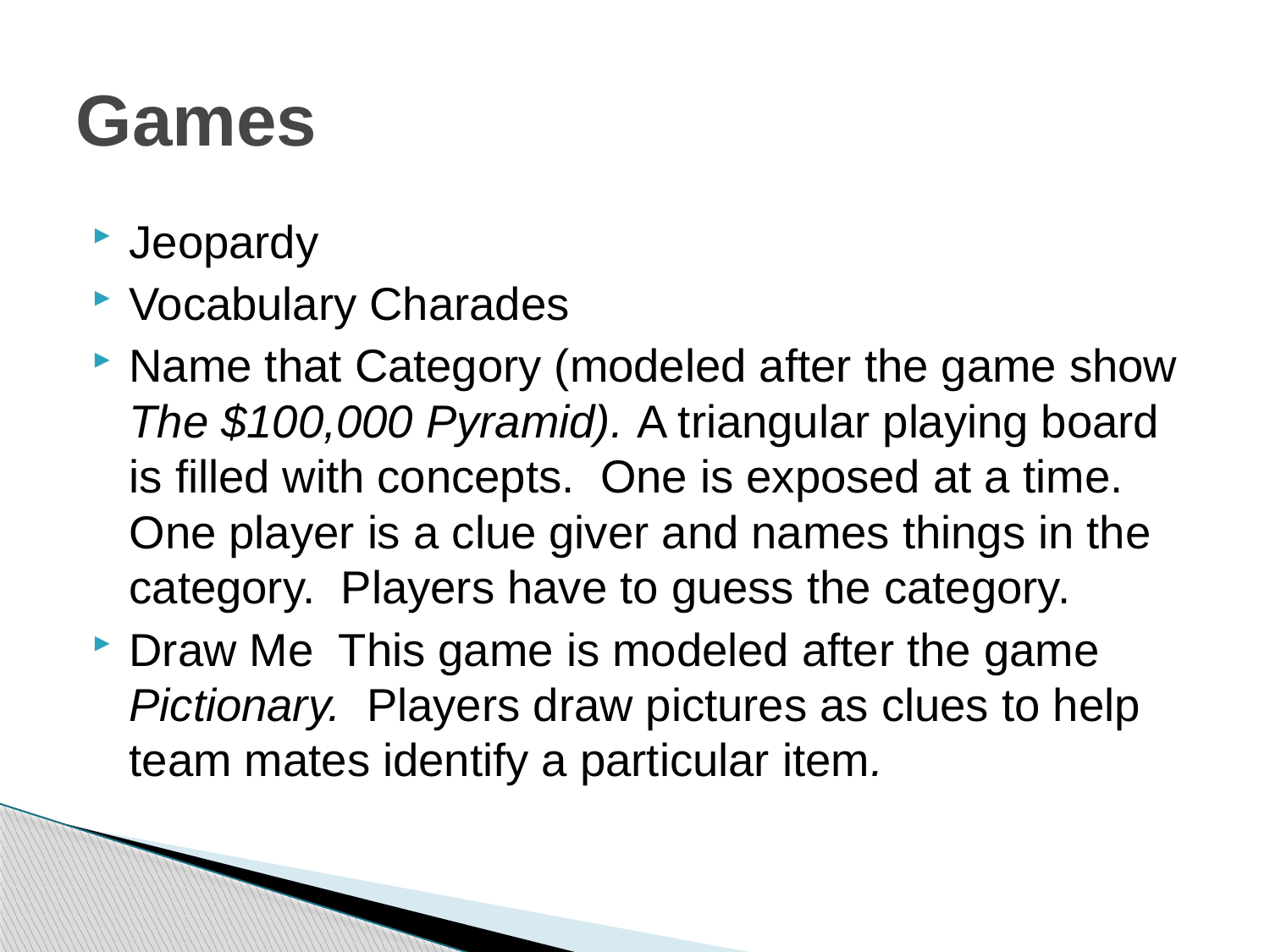

# Games
Jeopardy
Vocabulary Charades
Name that Category (modeled after the game show The $100,000 Pyramid). A triangular playing board is filled with concepts.  One is exposed at a time.  One player is a clue giver and names things in the category.  Players have to guess the category.
Draw Me  This game is modeled after the game Pictionary.  Players draw pictures as clues to help team mates identify a particular item.